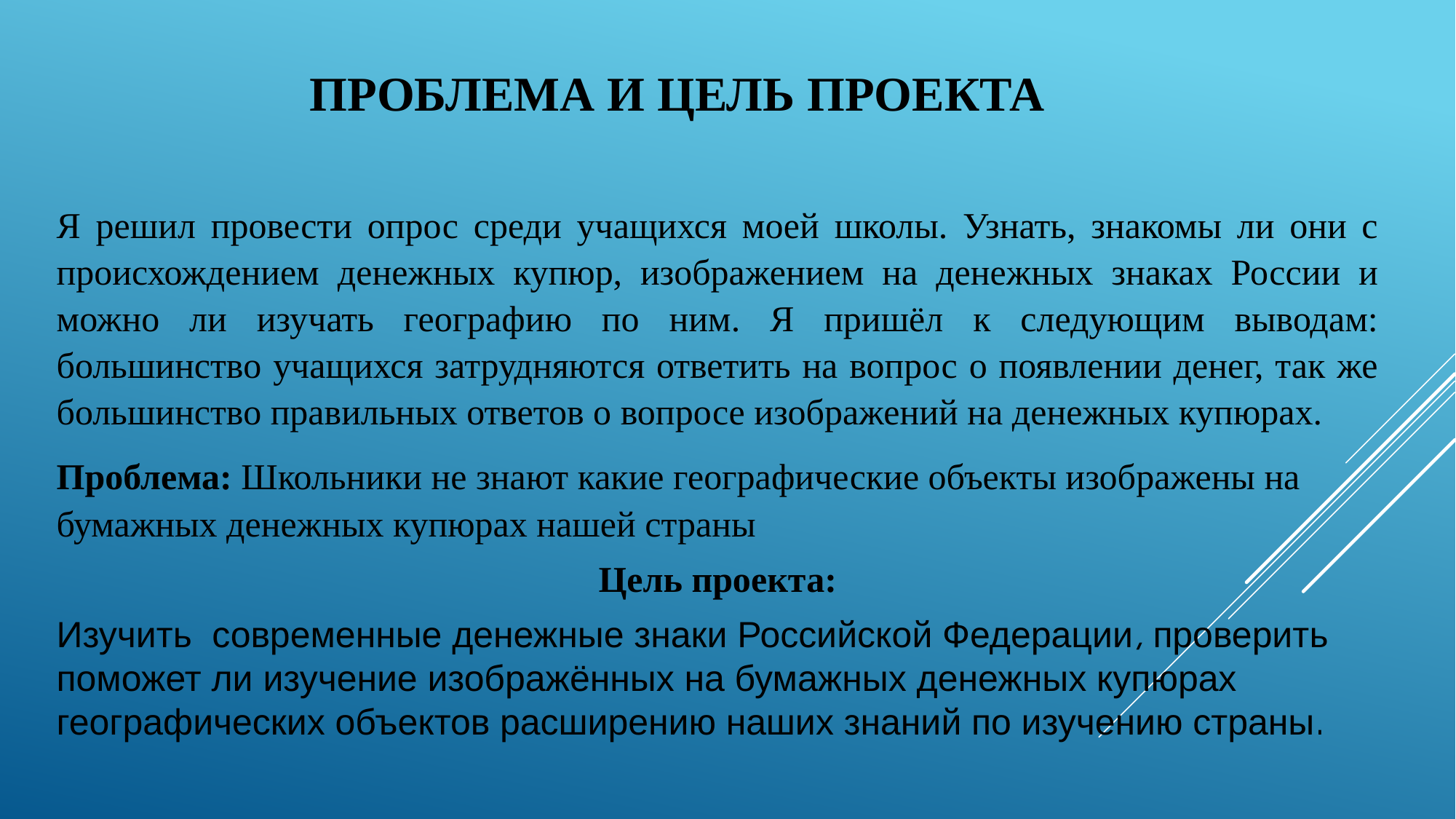

# Проблема и цель проекта
Я решил провести опрос среди учащихся моей школы. Узнать, знакомы ли они с происхождением денежных купюр, изображением на денежных знаках России и можно ли изучать географию по ним. Я пришёл к следующим выводам: большинство учащихся затрудняются ответить на вопрос о появлении денег, так же большинство правильных ответов о вопросе изображений на денежных купюрах.
Проблема: Школьники не знают какие географические объекты изображены на бумажных денежных купюрах нашей страны
Цель проекта:
Изучить  современные денежные знаки Российской Федерации, проверить поможет ли изучение изображённых на бумажных денежных купюрах географических объектов расширению наших знаний по изучению страны.